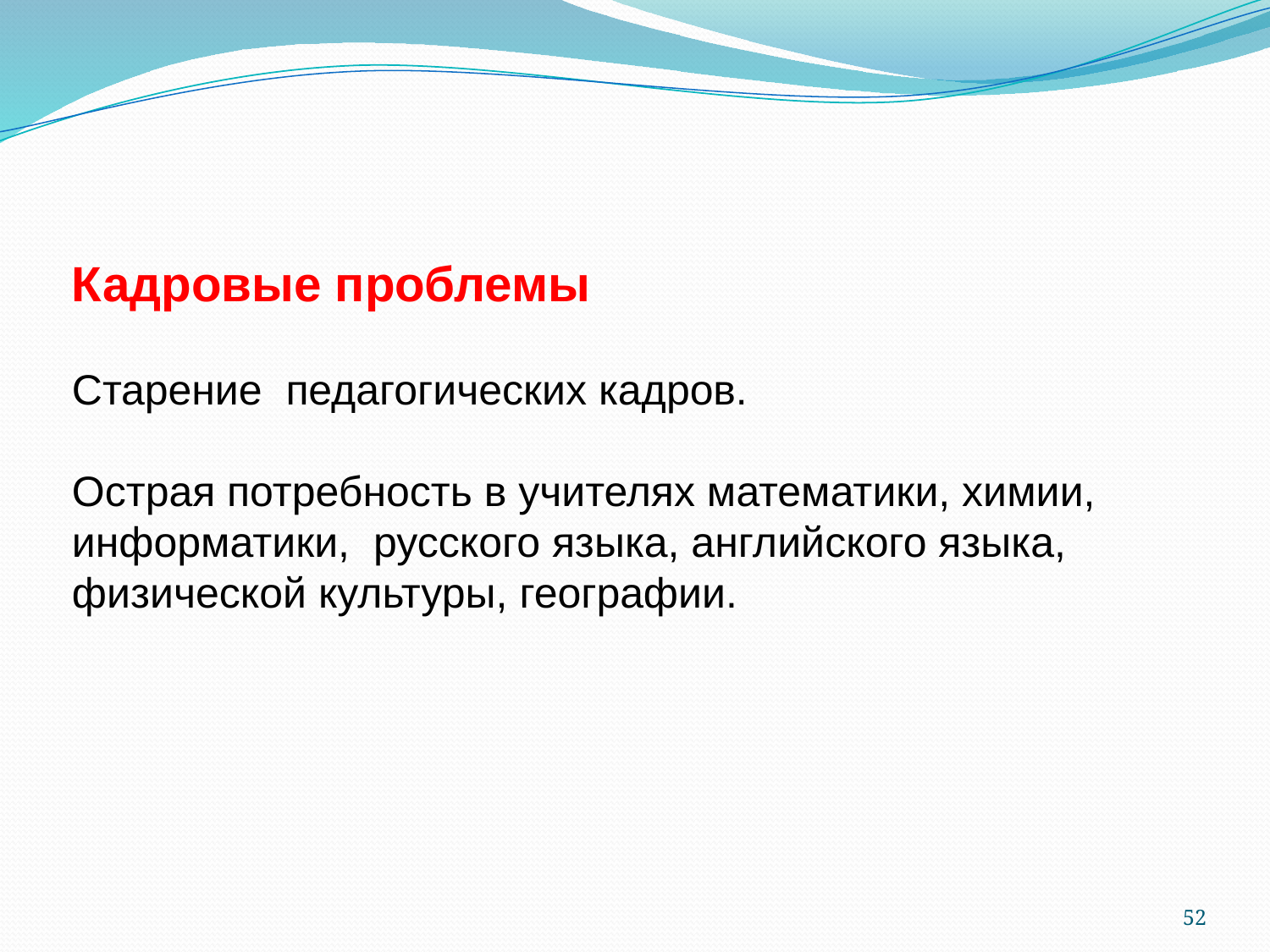

Кадровые проблемы

Старение  педагогических кадров.

Острая потребность в учителях математики, химии, информатики,  русского языка, английского языка,  физической культуры, географии.
52